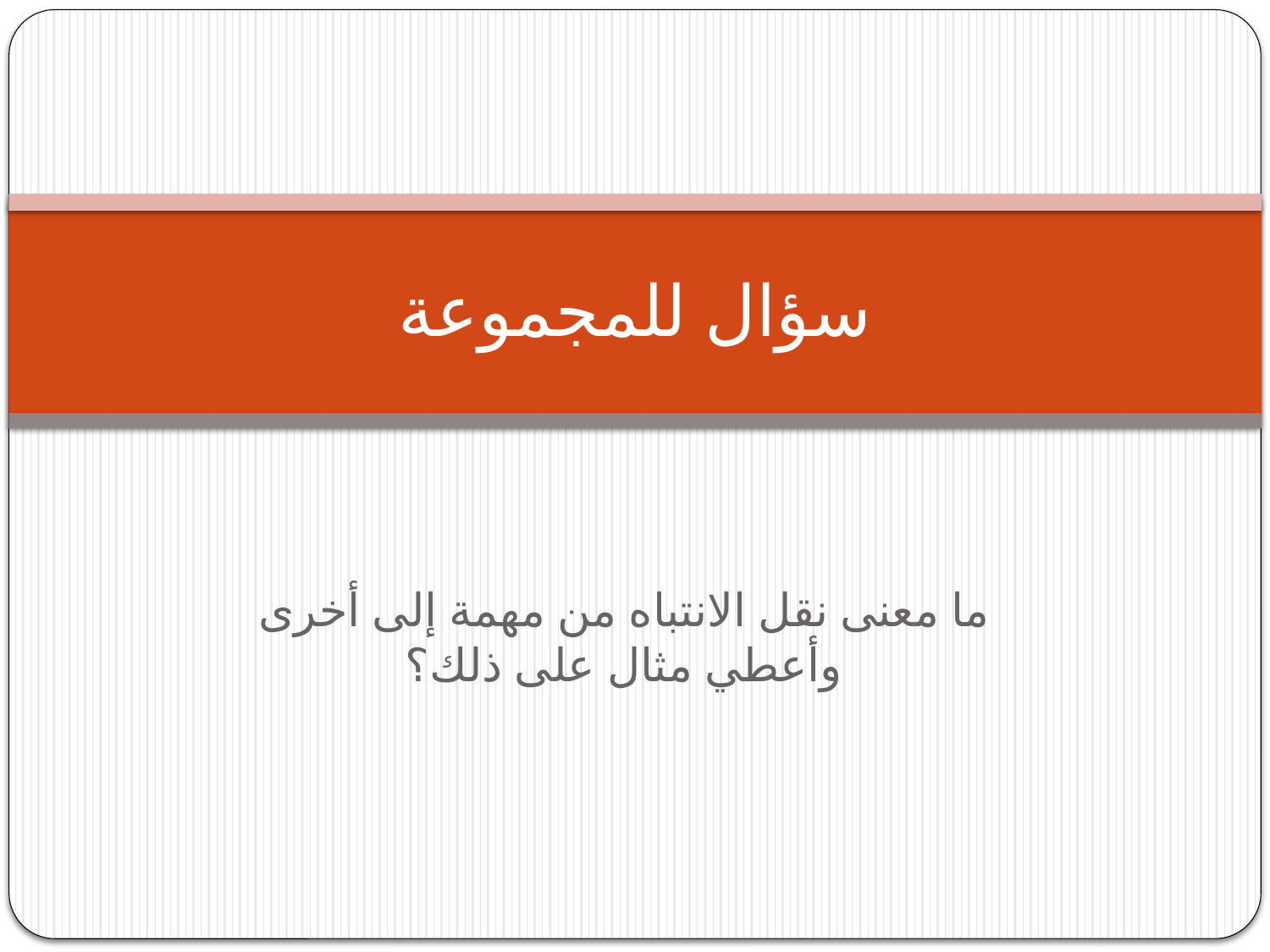

# سؤال للمجموعة

ما معنى نقل الانتباه من مهمة إلى أخرى وأعطي مثال على ذلك؟